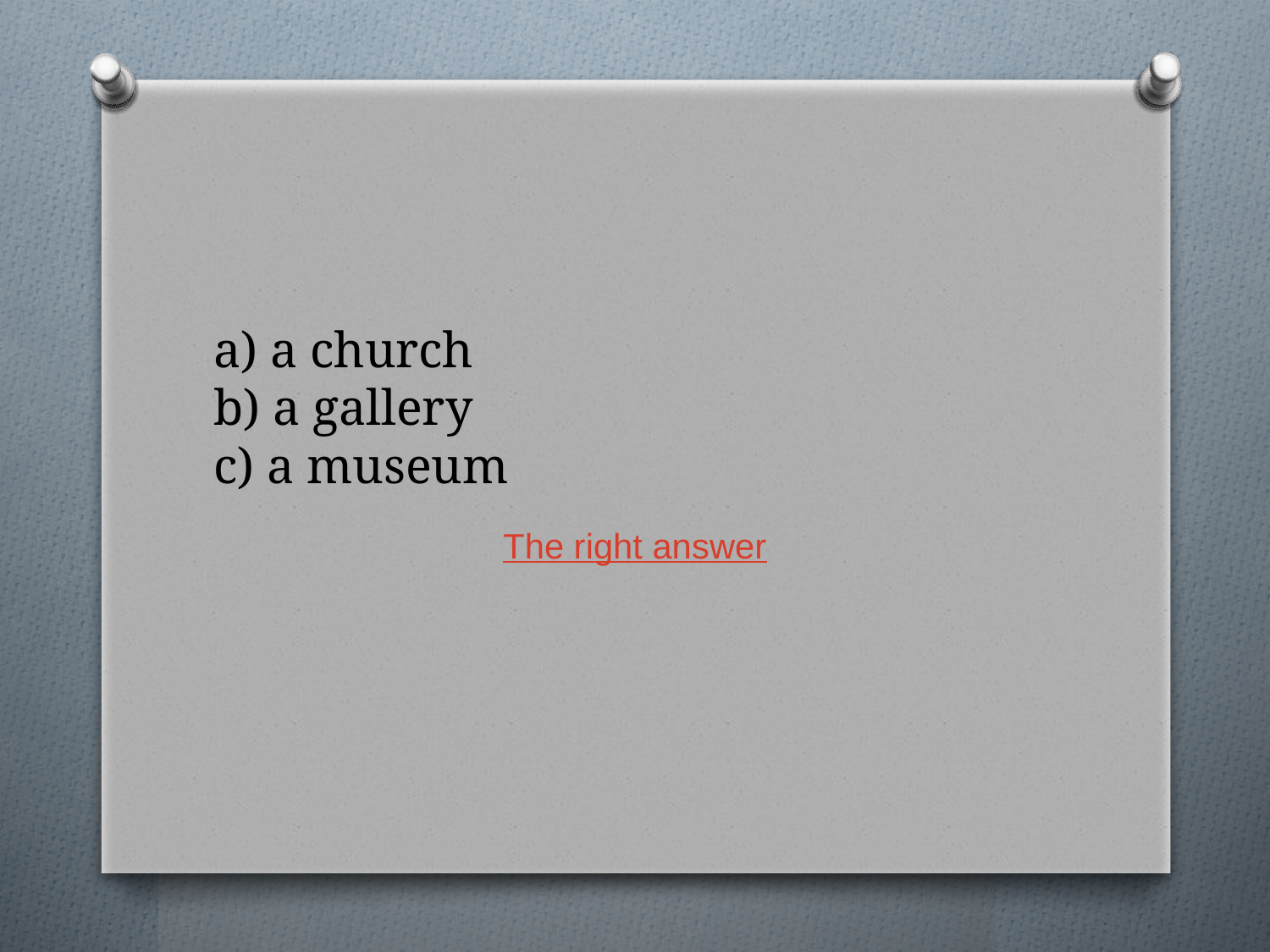

# a) a church b) a gallery c) a museum
The right answer